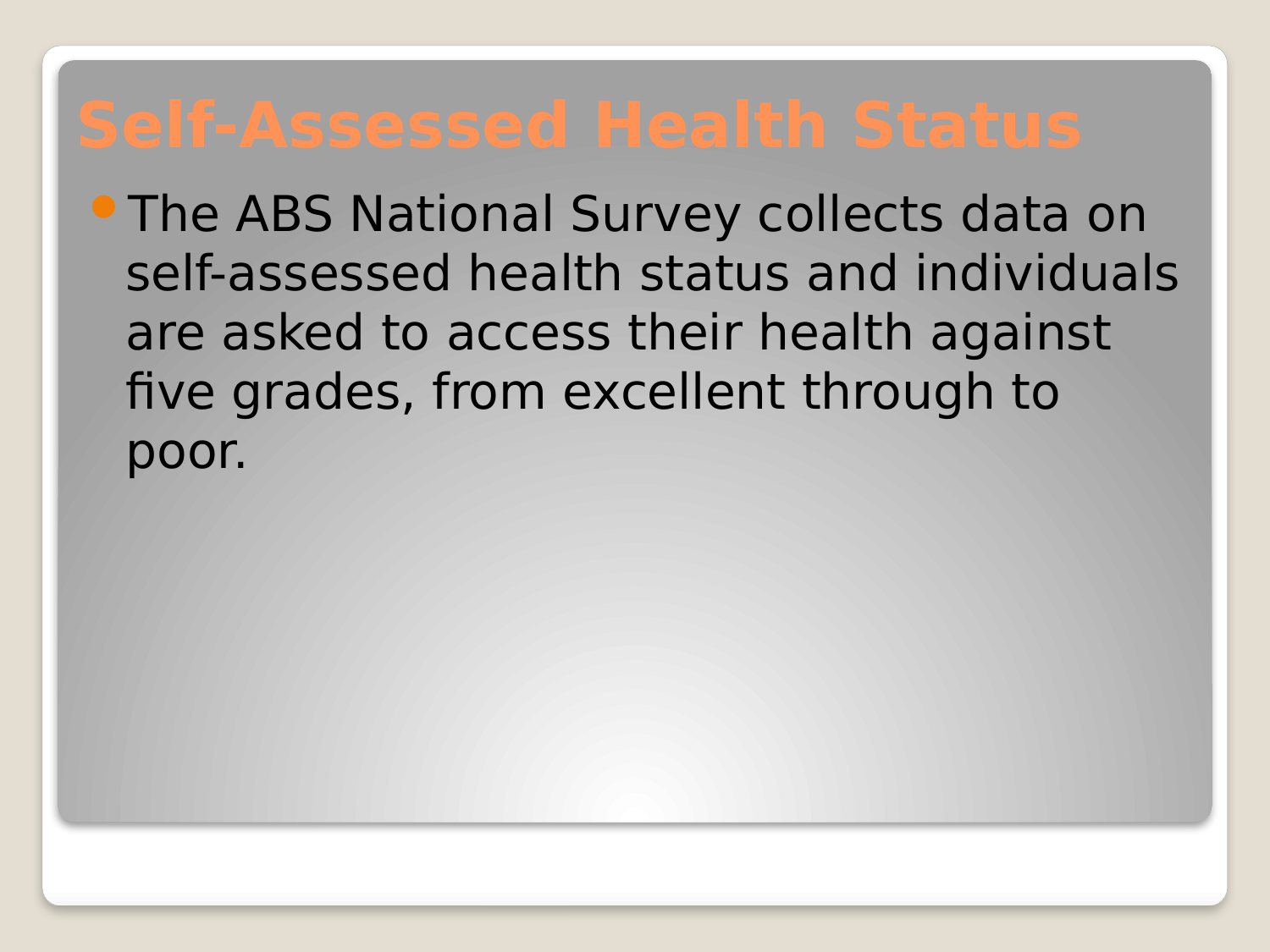

# Self-Assessed Health Status
The ABS National Survey collects data on self-assessed health status and individuals are asked to access their health against five grades, from excellent through to poor.